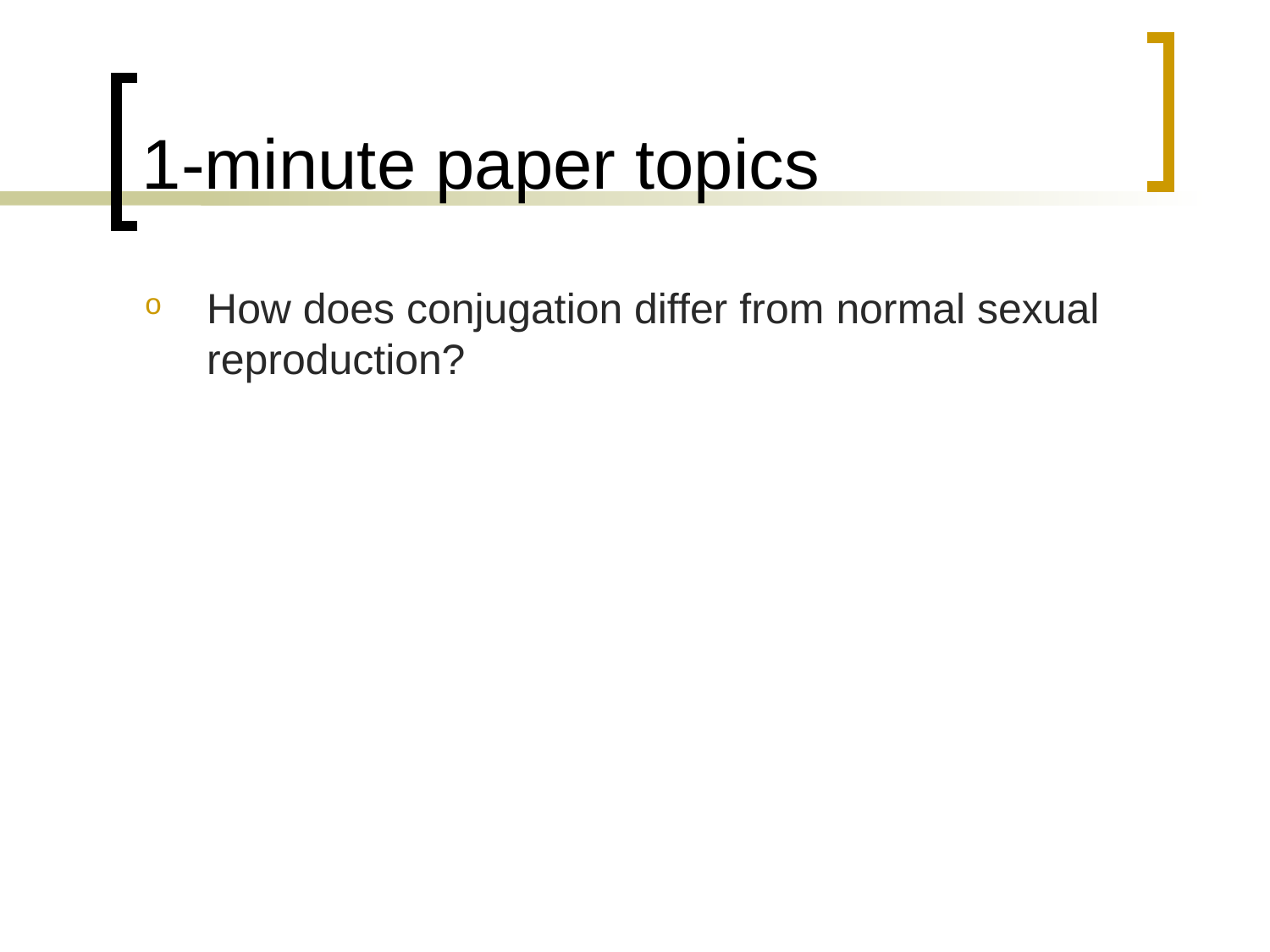

# 1-minute paper topics
How does conjugation differ from normal sexual reproduction?